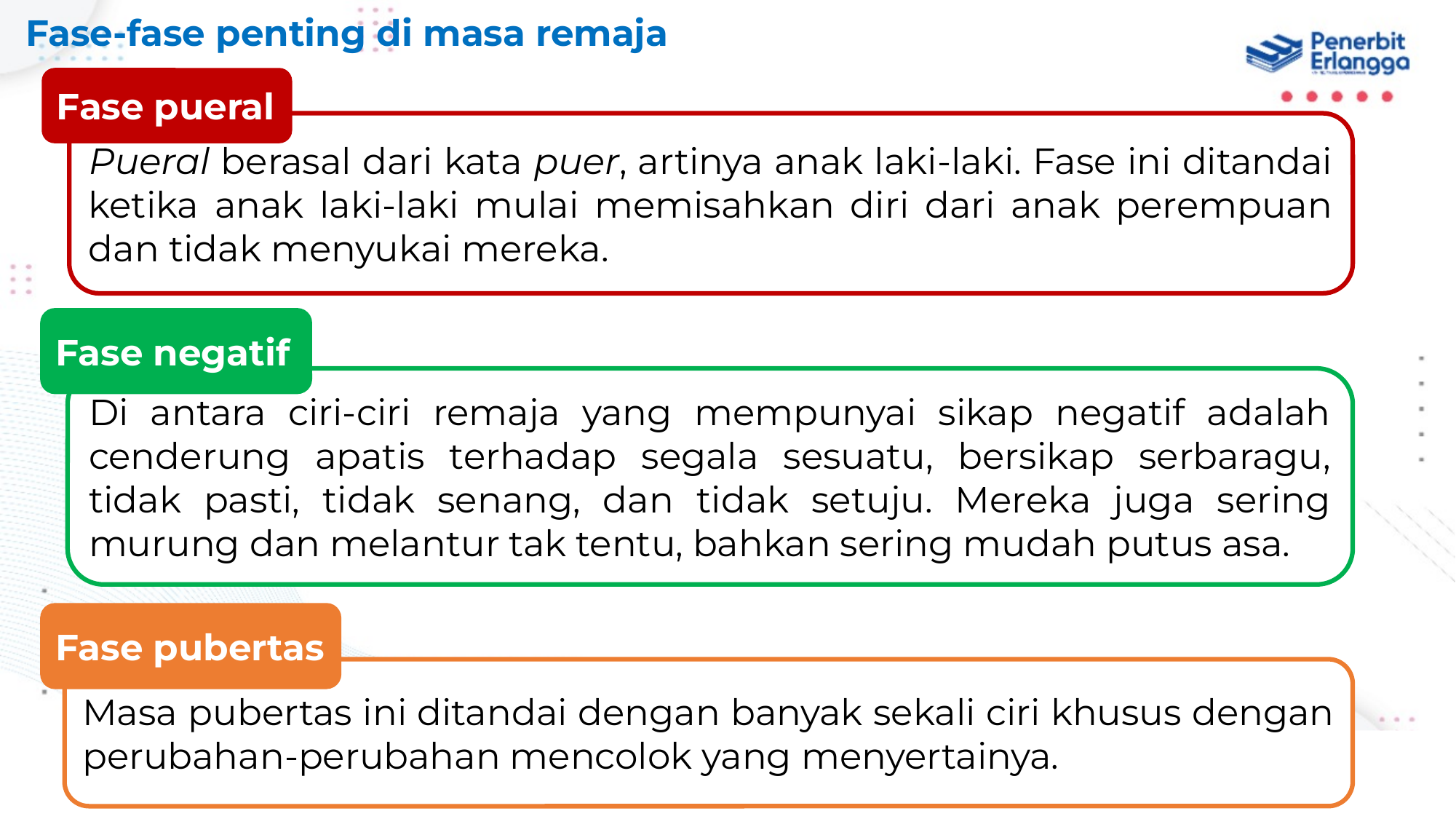

Fase-fase penting di masa remaja
Fase pueral
Pueral berasal dari kata puer, artinya anak laki-laki. Fase ini ditandai ketika anak laki-laki mulai memisahkan diri dari anak perempuan dan tidak menyukai mereka.
Fase negatif
Di antara ciri-ciri remaja yang mempunyai sikap negatif adalah cenderung apatis terhadap segala sesuatu, bersikap serbaragu, tidak pasti, tidak senang, dan tidak setuju. Mereka juga sering murung dan melantur tak tentu, bahkan sering mudah putus asa.
Fase pubertas
Masa pubertas ini ditandai dengan banyak sekali ciri khusus dengan perubahan-perubahan mencolok yang menyertainya.